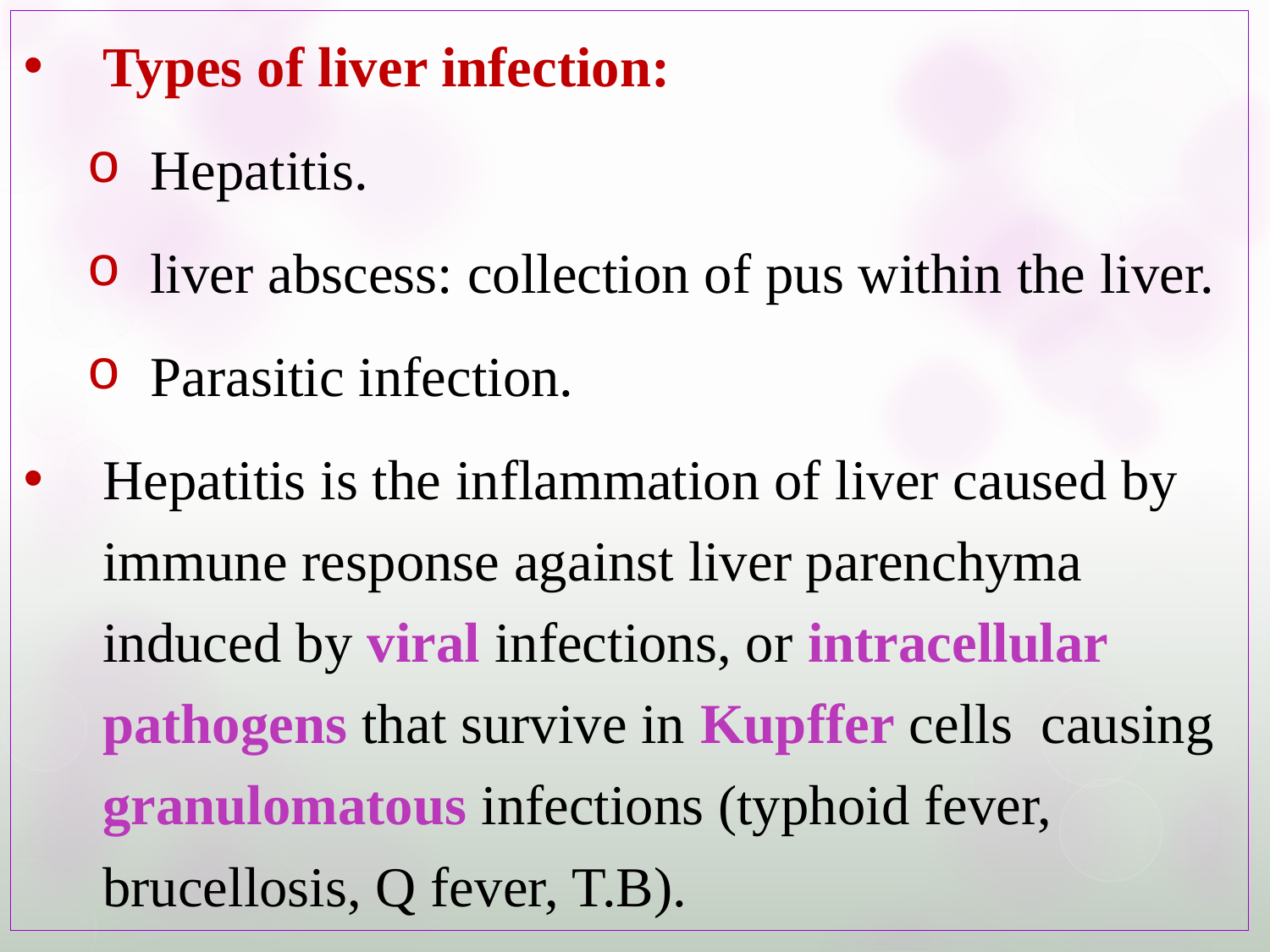

Types of liver infection:
Hepatitis.
liver abscess: collection of pus within the liver.
Parasitic infection.
Hepatitis is the inflammation of liver caused by immune response against liver parenchyma induced by viral infections, or intracellular pathogens that survive in Kupffer cells  causing granulomatous infections (typhoid fever, brucellosis, Q fever, T.B).